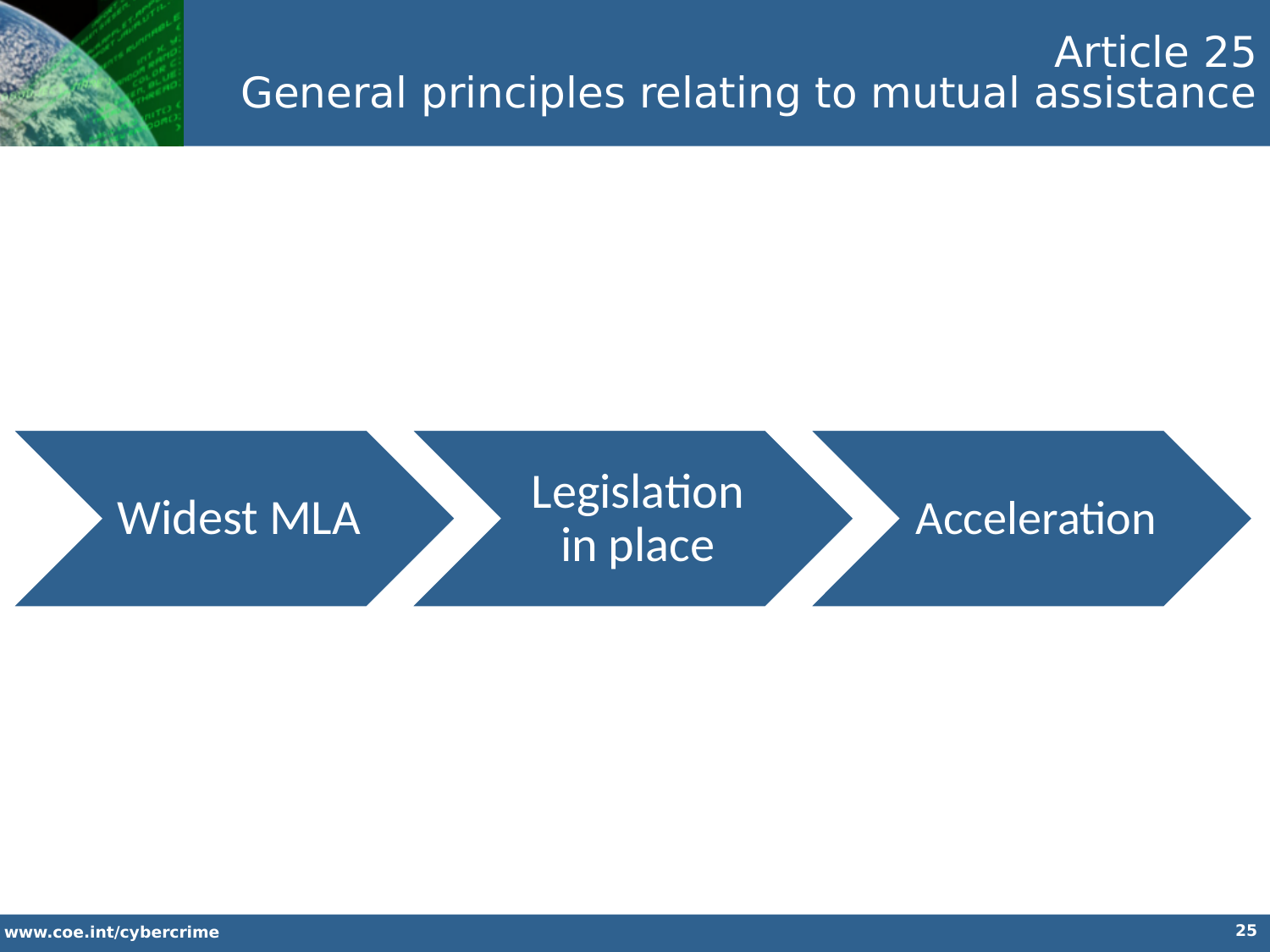

Article 25
General principles relating to mutual assistance
Widest MLA
Legislation in place
Acceleration
25